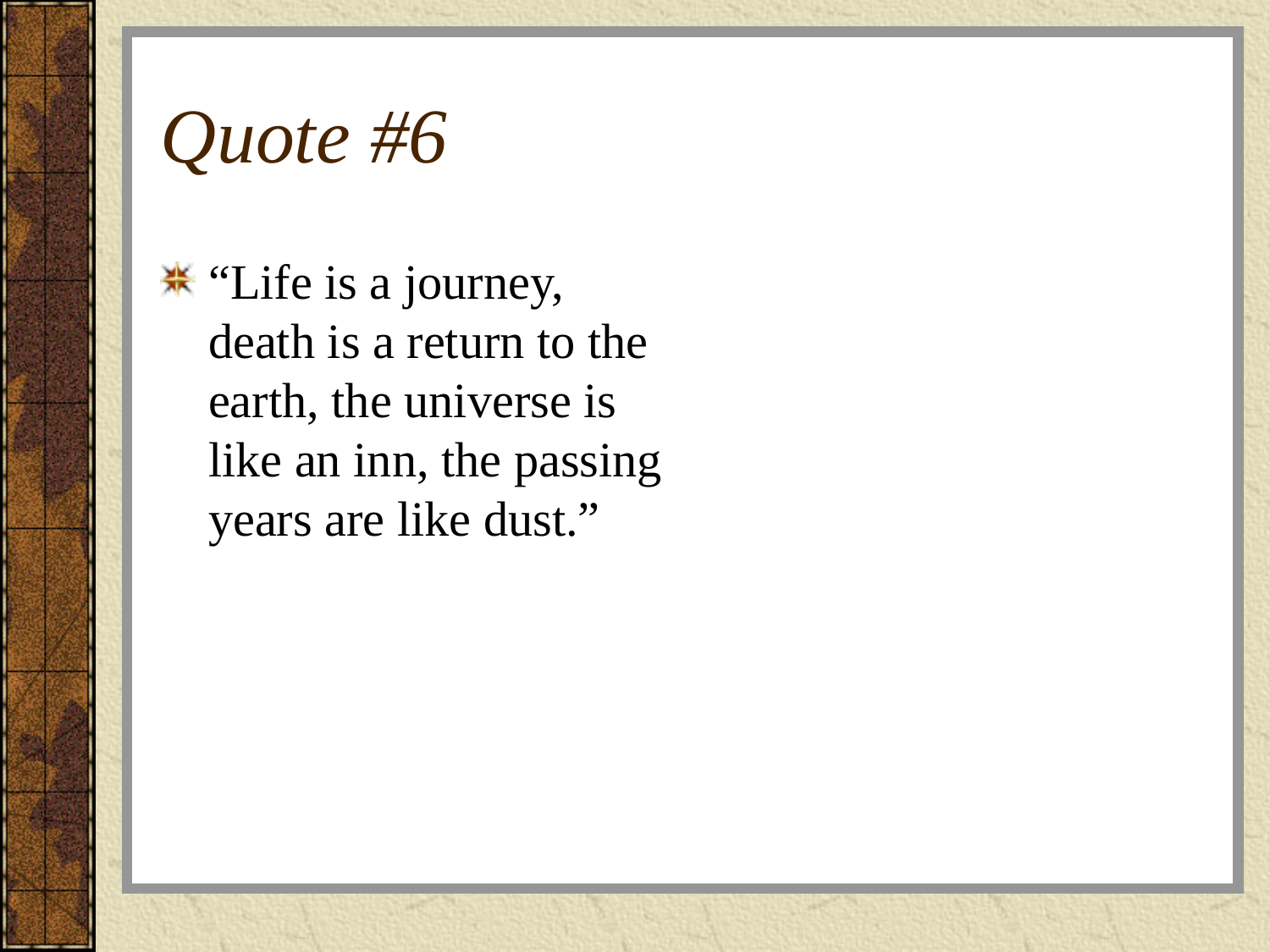

# Quote #6
“Life is a journey, death is a return to the earth, the universe is like an inn, the passing years are like dust.”